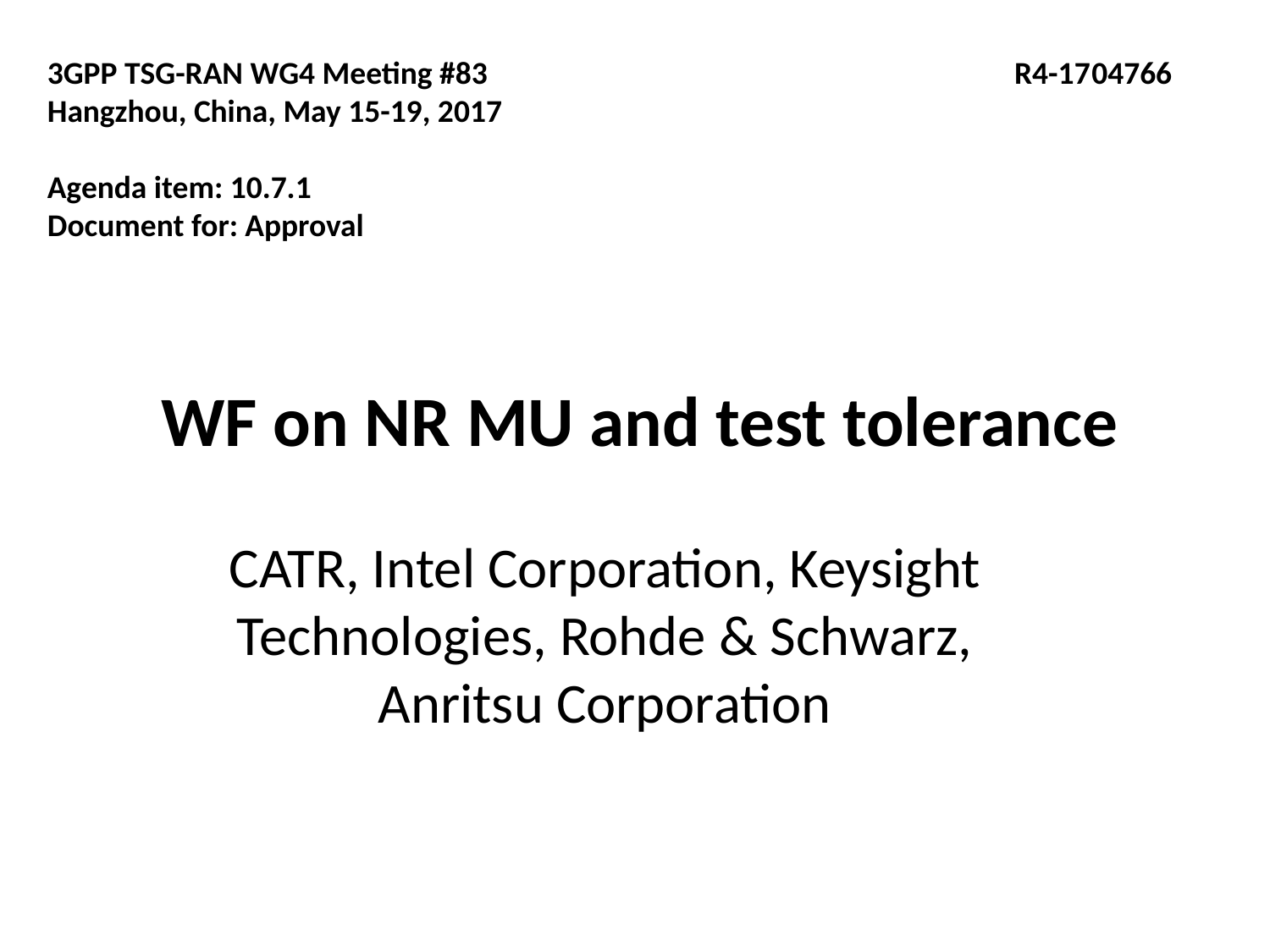

3GPP TSG-RAN WG4 Meeting #83	                                                                R4-1704766
Hangzhou, China, May 15-19, 2017

Agenda item: 10.7.1
Document for: Approval

# WF on NR MU and test tolerance
CATR, Intel Corporation, Keysight Technologies, Rohde & Schwarz, Anritsu Corporation